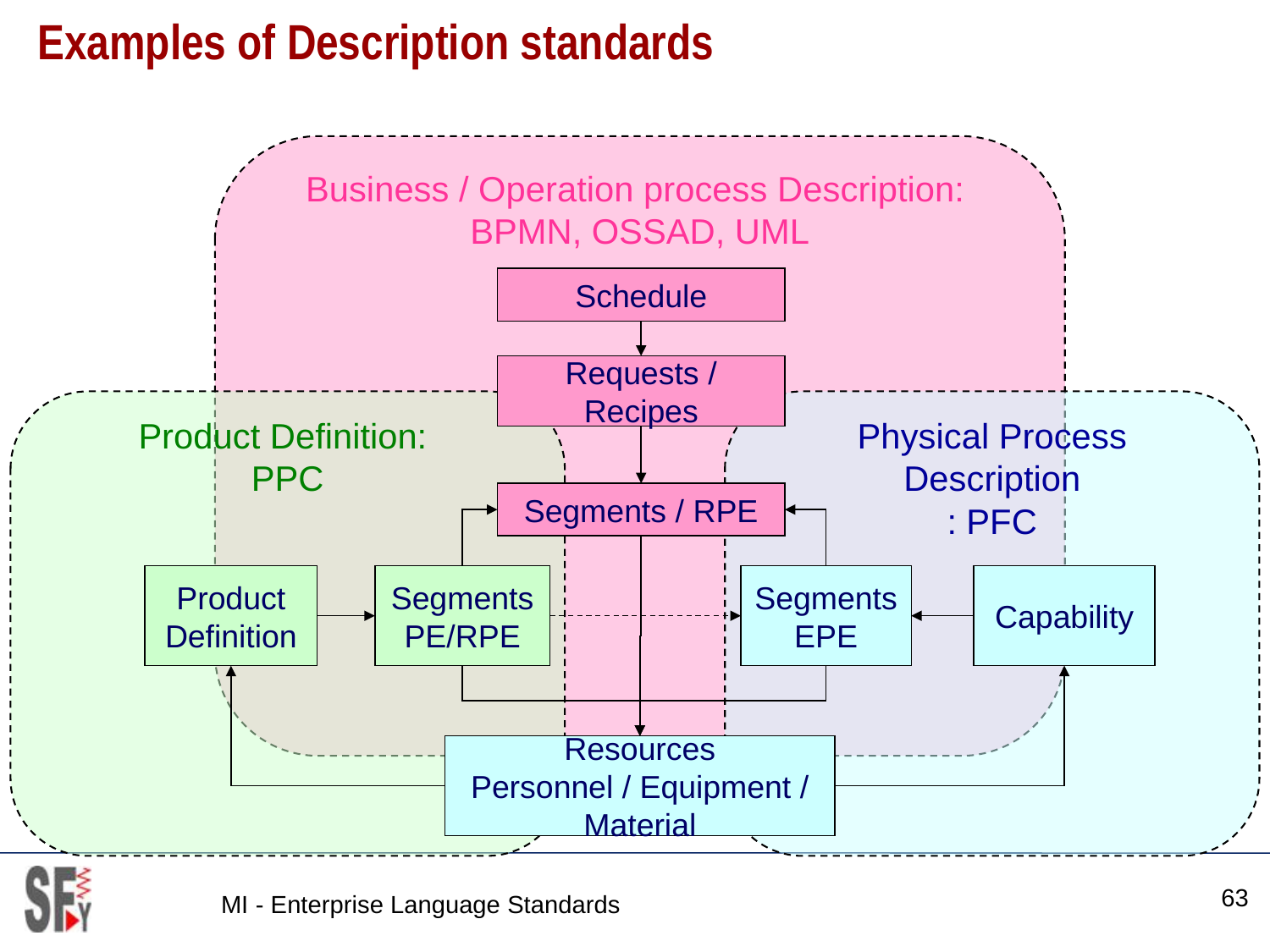

# Examples of Description standards
Business / Operation process Description:
BPMN, OSSAD, UML
Schedule
Requests / Recipes
Product Definition:
PPC
Physical Process
Description
: PFC
Segments / RPE
Product Definition
Segments
PE/RPE
Segments
EPE
Capability
Resources
Personnel / Equipment / Material
63
MI - Enterprise Language Standards